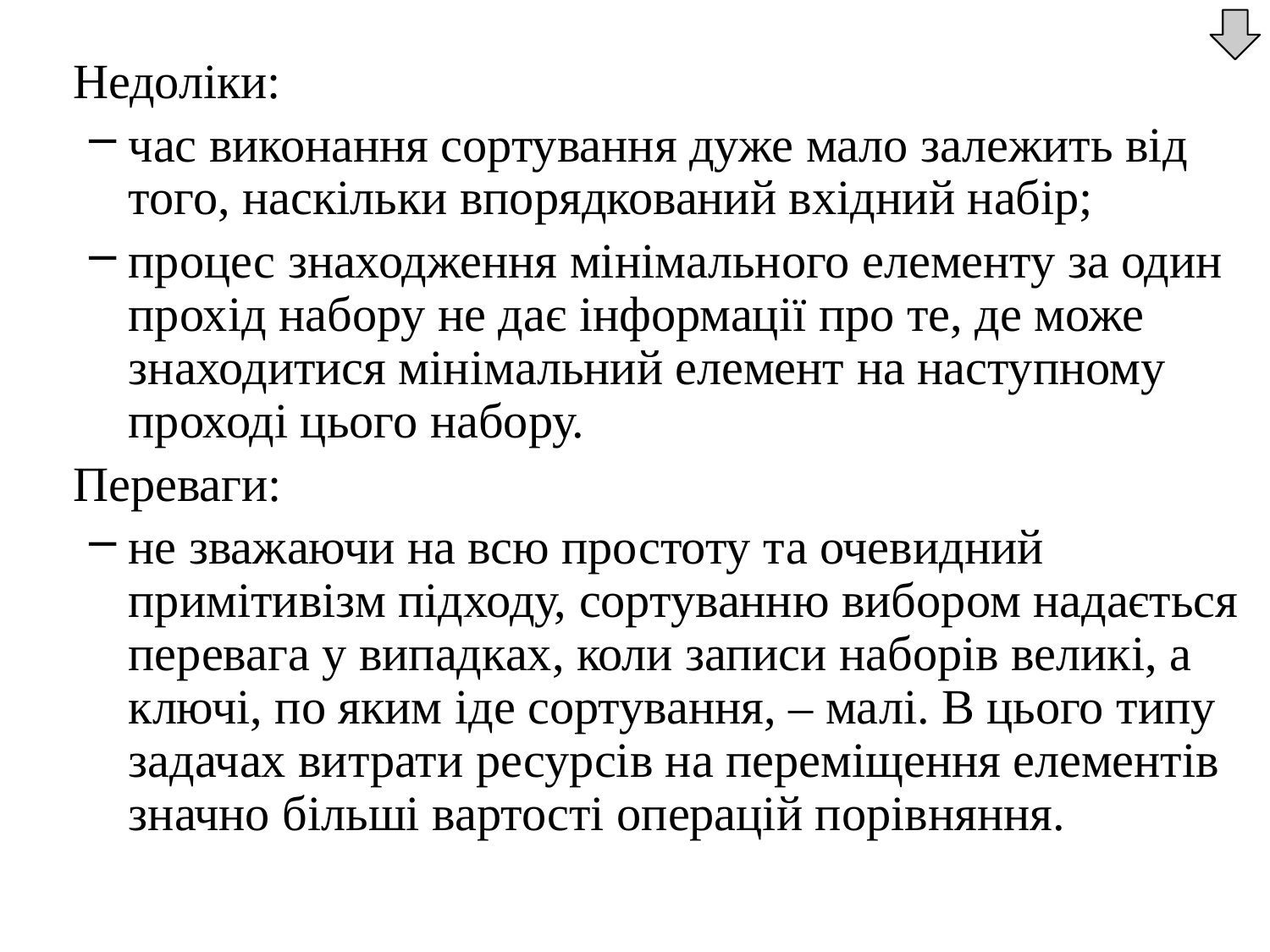

Недоліки:
час виконання сортування дуже мало залежить від того, наскільки впорядкований вхідний набір;
процес знаходження мінімального елементу за один прохід набору не дає інформації про те, де може знаходитися мінімальний елемент на наступному проході цього набору.
	Переваги:
не зважаючи на всю простоту та очевидний примітивізм підходу, сортуванню вибором надається перевага у випадках, коли записи наборів великі, а ключі, по яким іде сортування, – малі. В цього типу задачах витрати ресурсів на переміщення елементів значно більші вартості операцій порівняння.